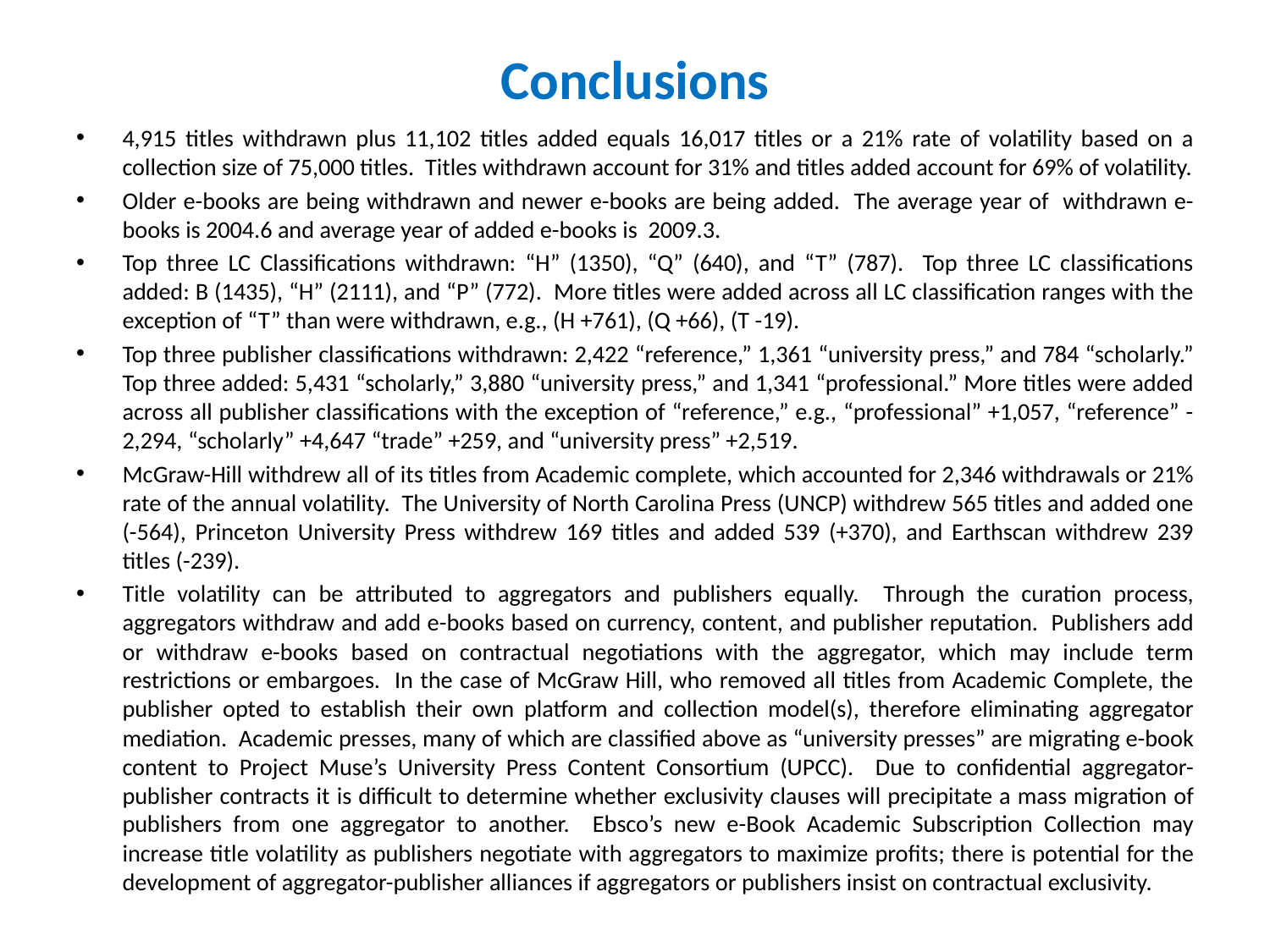

# Conclusions
4,915 titles withdrawn plus 11,102 titles added equals 16,017 titles or a 21% rate of volatility based on a collection size of 75,000 titles.  Titles withdrawn account for 31% and titles added account for 69% of volatility.
Older e-books are being withdrawn and newer e-books are being added.  The average year of  withdrawn e-books is 2004.6 and average year of added e-books is  2009.3.
Top three LC Classifications withdrawn: “H” (1350), “Q” (640), and “T” (787).  Top three LC classifications added: B (1435), “H” (2111), and “P” (772).  More titles were added across all LC classification ranges with the exception of “T” than were withdrawn, e.g., (H +761), (Q +66), (T -19).
Top three publisher classifications withdrawn: 2,422 “reference,” 1,361 “university press,” and 784 “scholarly.” Top three added: 5,431 “scholarly,” 3,880 “university press,” and 1,341 “professional.” More titles were added across all publisher classifications with the exception of “reference,” e.g., “professional” +1,057, “reference” -2,294, “scholarly” +4,647 “trade” +259, and “university press” +2,519.
McGraw-Hill withdrew all of its titles from Academic complete, which accounted for 2,346 withdrawals or 21% rate of the annual volatility.  The University of North Carolina Press (UNCP) withdrew 565 titles and added one (-564), Princeton University Press withdrew 169 titles and added 539 (+370), and Earthscan withdrew 239 titles (-239).
Title volatility can be attributed to aggregators and publishers equally.  Through the curation process, aggregators withdraw and add e-books based on currency, content, and publisher reputation.  Publishers add or withdraw e-books based on contractual negotiations with the aggregator, which may include term restrictions or embargoes.  In the case of McGraw Hill, who removed all titles from Academic Complete, the publisher opted to establish their own platform and collection model(s), therefore eliminating aggregator mediation.  Academic presses, many of which are classified above as “university presses” are migrating e-book content to Project Muse’s University Press Content Consortium (UPCC).  Due to confidential aggregator-publisher contracts it is difficult to determine whether exclusivity clauses will precipitate a mass migration of publishers from one aggregator to another.  Ebsco’s new e-Book Academic Subscription Collection may increase title volatility as publishers negotiate with aggregators to maximize profits; there is potential for the development of aggregator-publisher alliances if aggregators or publishers insist on contractual exclusivity.